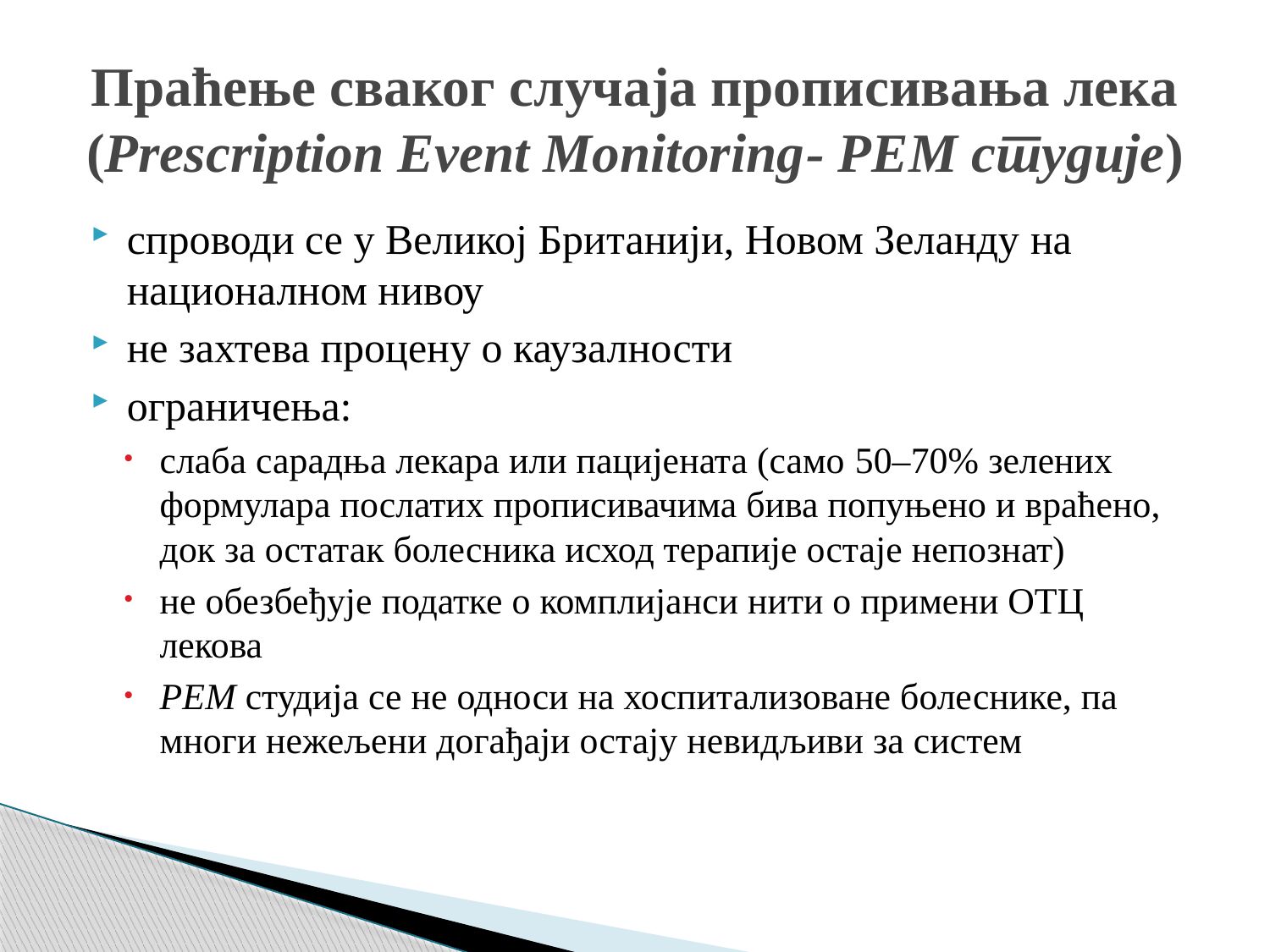

# Праћење сваког случаја прописивања лека (Prescription Event Monitoring- РЕМ студије)
спроводи се у Великој Британији, Новом Зеланду на националном нивоу
не захтева процену о каузалности
ограничења:
слаба сарадња лекара или пацијената (само 50–70% зелених формулара послатих прописивачима бива попуњено и враћено, док за остатак болесника исход терапије остаје непознат)
не обезбеђује податке о комплијанси нити о примени ОТЦ лекова
PEM студија се не односи на хоспитализоване болеснике, па многи нежељени догађаји остају невидљиви за систем